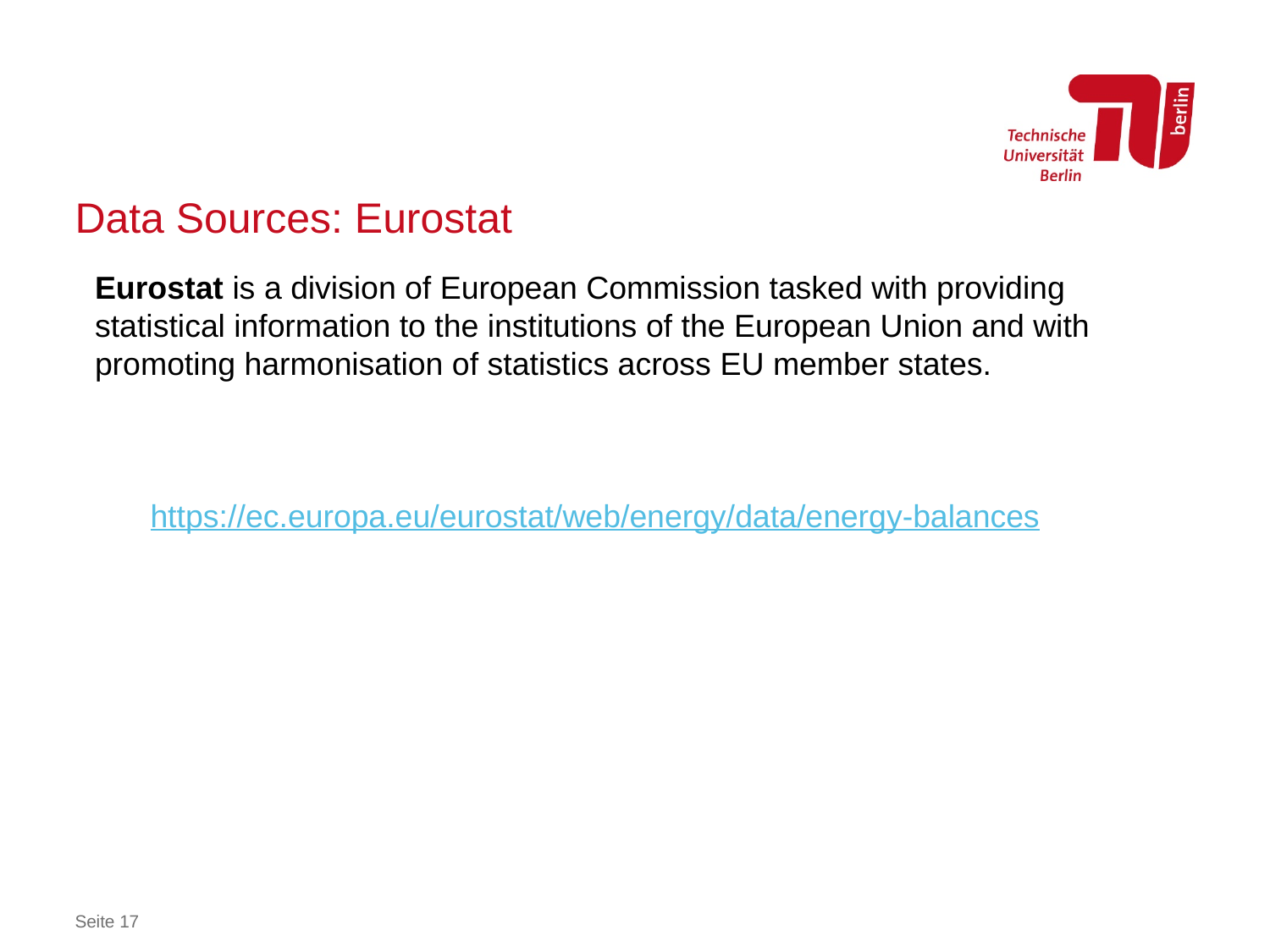

# Data Sources: Eurostat
Eurostat is a division of European Commission tasked with providing statistical information to the institutions of the European Union and with promoting harmonisation of statistics across EU member states.

https://ec.europa.eu/eurostat/web/energy/data/energy-balances

Seite 17